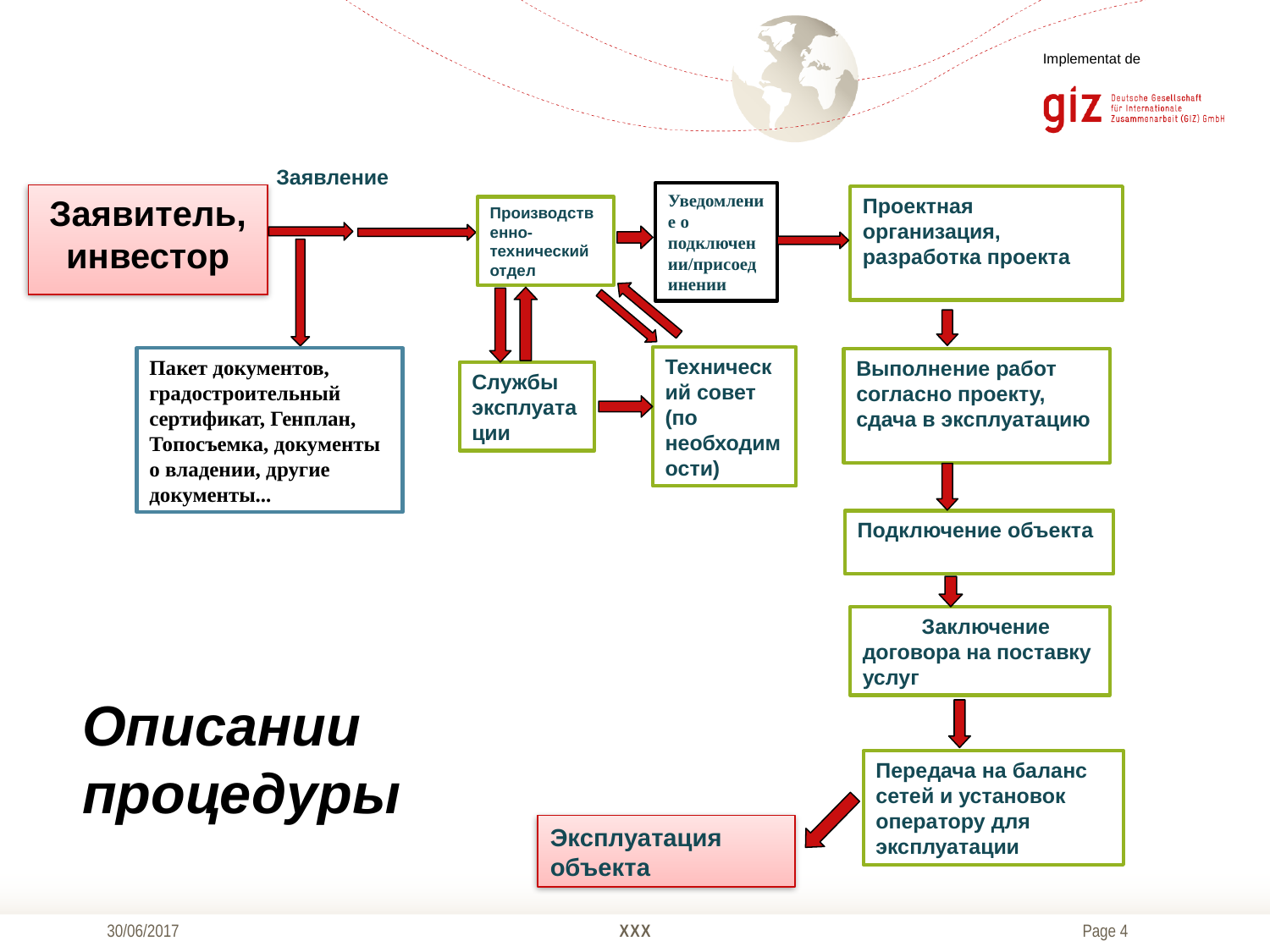

Implementat de
Заявление
Уведомление о подключении/присоединении
# Заявитель, инвестор
Проектная организация, разработка проекта

Производственно-технический отдел

Технический совет (по необходимости)
Пакет документов,
градостроительный сертификат, Генплан, Топосъемка, документы о владении, другие документы...
Выполнение работ согласно проекту, сдача в эксплуатацию

Службы эксплуатации

Подключение объекта

          Заключение договора на поставку услуг
Описании процедуры

Передача на баланс сетей и установок оператору для эксплуатации

Эксплуатация объекта
30/06/2017
XXX